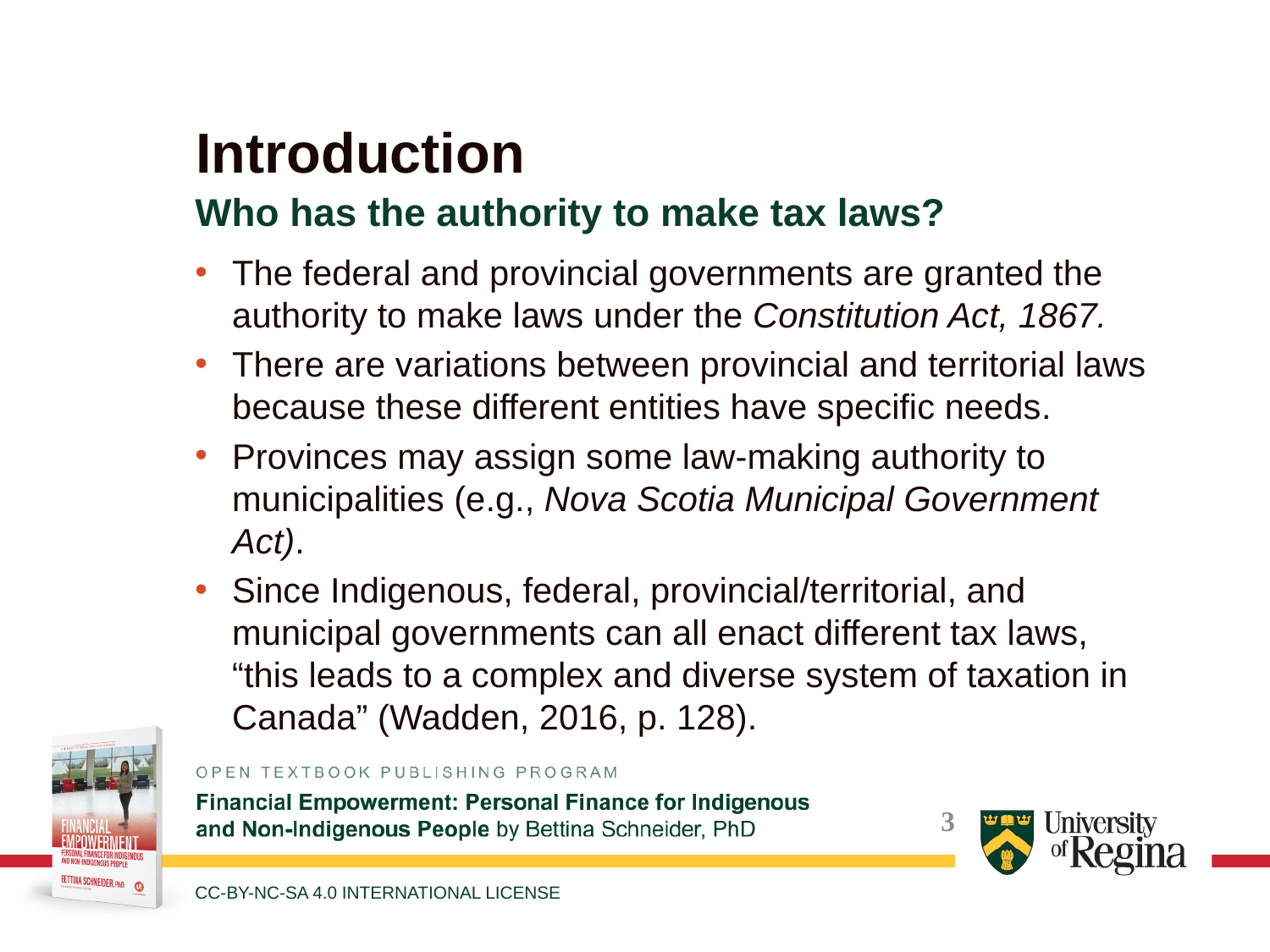

# Introduction
Who has the authority to make tax laws?
The federal and provincial governments are granted the authority to make laws under the Constitution Act, 1867.
There are variations between provincial and territorial laws because these different entities have specific needs.
Provinces may assign some law-making authority to municipalities (e.g., Nova Scotia Municipal Government Act).
Since Indigenous, federal, provincial/territorial, and municipal governments can all enact different tax laws, “this leads to a complex and diverse system of taxation in Canada” (Wadden, 2016, p. 128).

CC-BY-NC-SA 4.0 INTERNATIONAL LICENSE